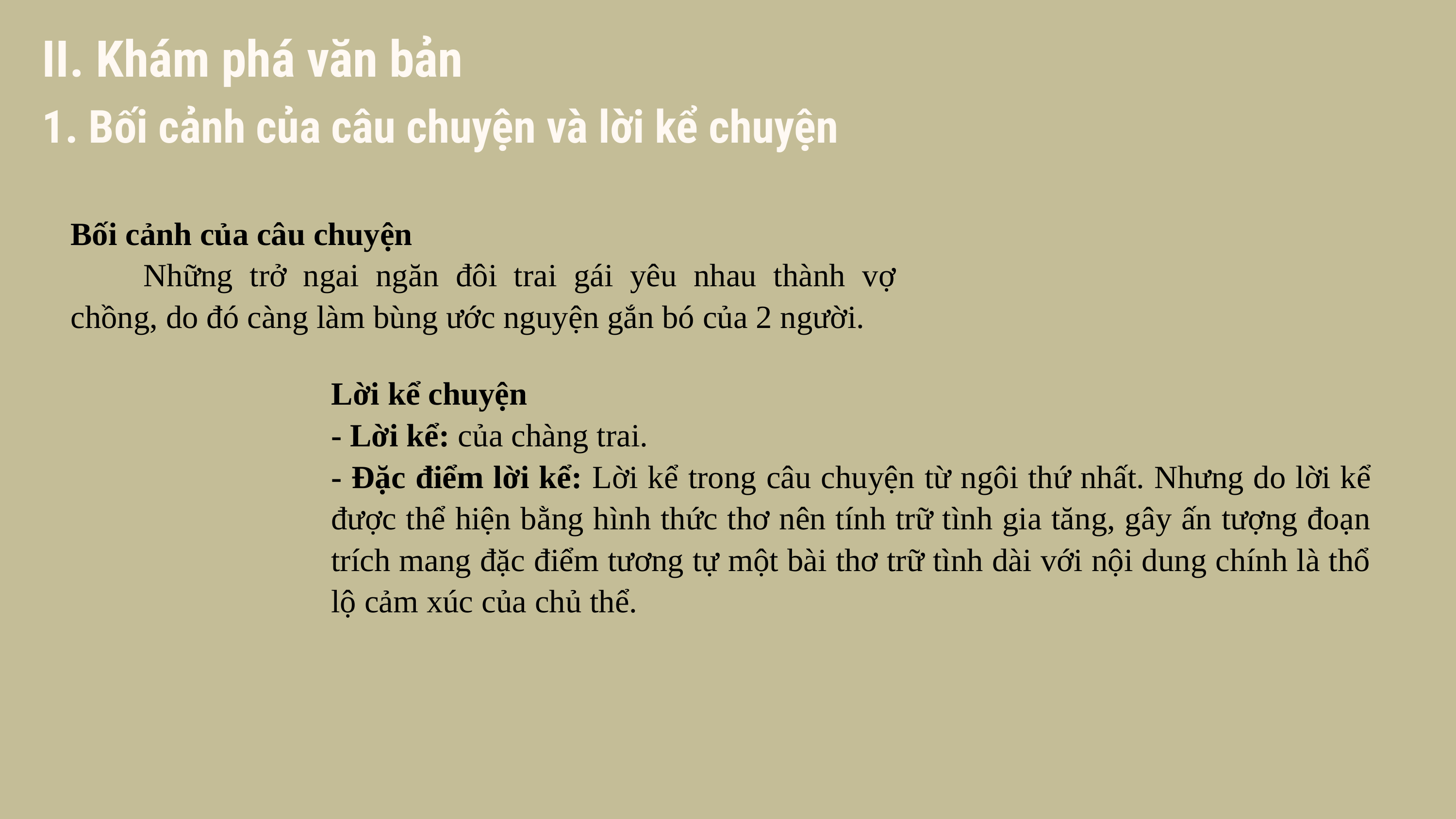

II. Khám phá văn bản
1. Bối cảnh của câu chuyện và lời kể chuyện
Bối cảnh của câu chuyện
	Những trở ngai ngăn đôi trai gái yêu nhau thành vợ chồng, do đó càng làm bùng ước nguyện gắn bó của 2 người.
Lời kể chuyện
- Lời kể: của chàng trai.
- Đặc điểm lời kể: Lời kể trong câu chuyện từ ngôi thứ nhất. Nhưng do lời kể được thể hiện bằng hình thức thơ nên tính trữ tình gia tăng, gây ấn tượng đoạn trích mang đặc điểm tương tự một bài thơ trữ tình dài với nội dung chính là thổ lộ cảm xúc của chủ thể.